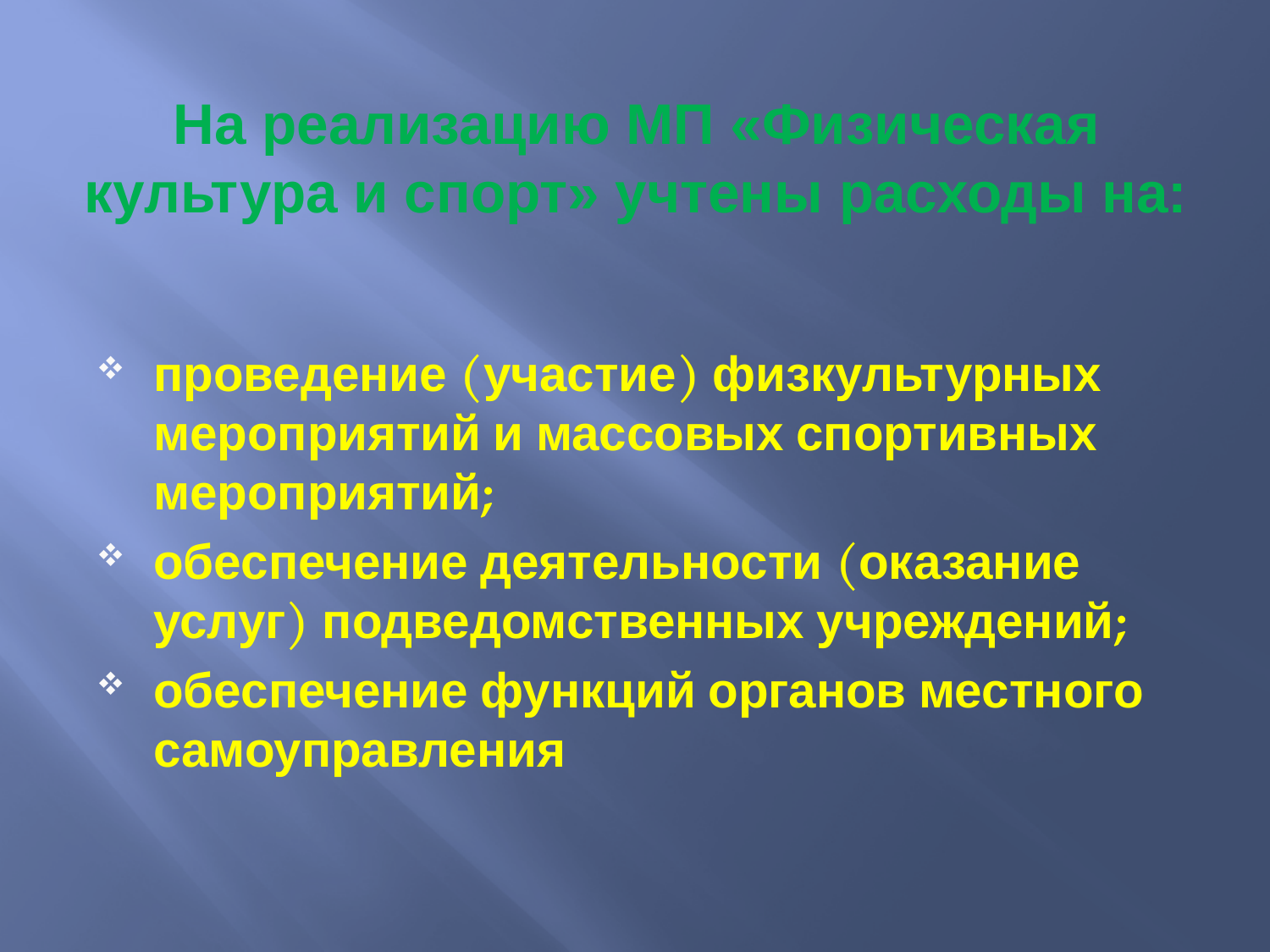

# На реализацию МП «Физическая культура и спорт» учтены расходы на:
проведение (участие) физкультурных мероприятий и массовых спортивных мероприятий;
обеспечение деятельности (оказание услуг) подведомственных учреждений;
обеспечение функций органов местного самоуправления